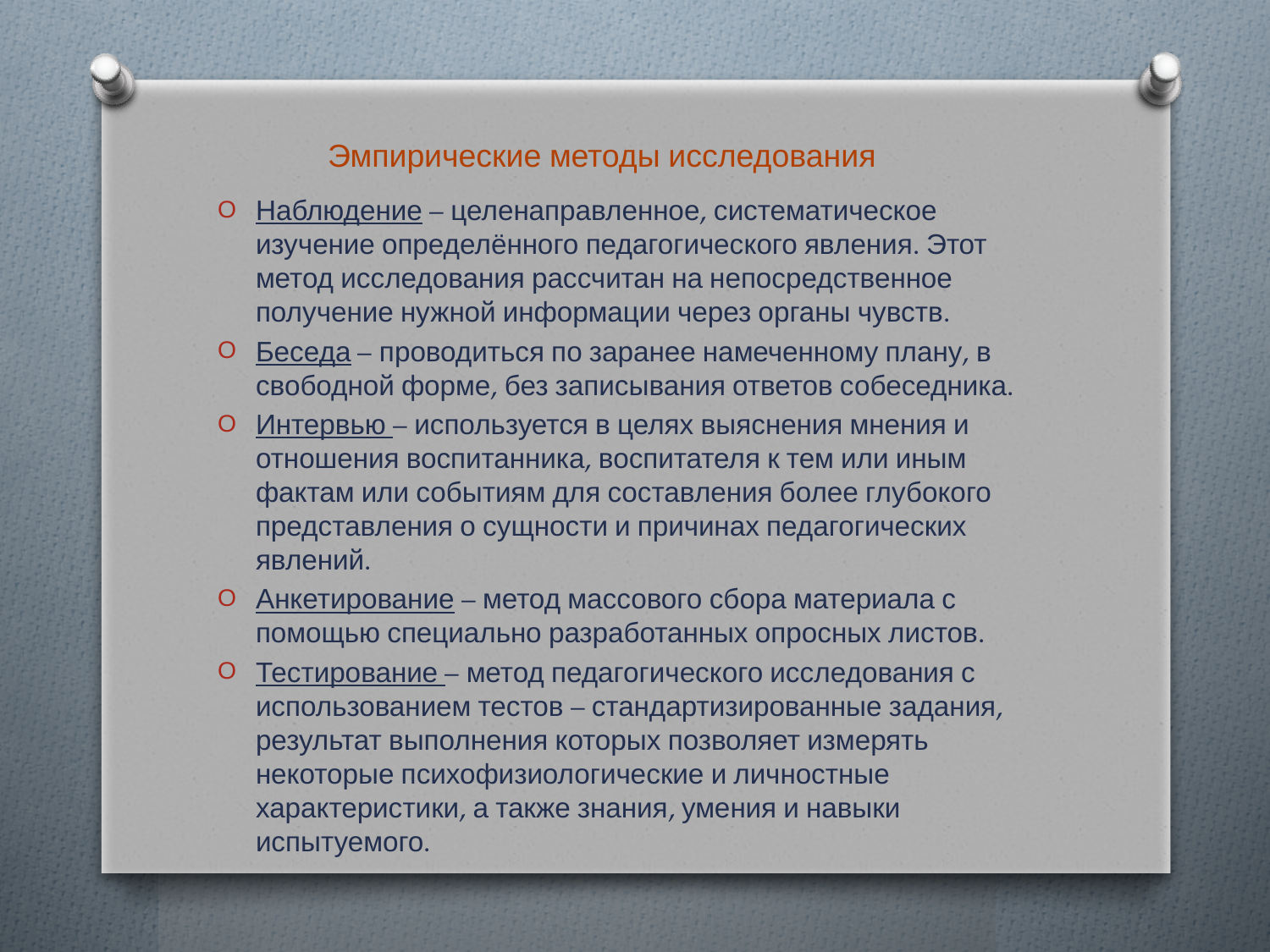

# Эмпирические методы исследования
Наблюдение – целенаправленное, систематическое изучение определённого педагогического явления. Этот метод исследования рассчитан на непосредственное получение нужной информации через органы чувств.
Беседа – проводиться по заранее намеченному плану, в свободной форме, без записывания ответов собеседника.
Интервью – используется в целях выяснения мнения и отношения воспитанника, воспитателя к тем или иным фактам или событиям для составления более глубокого представления о сущности и причинах педагогических явлений.
Анкетирование – метод массового сбора материала с помощью специально разработанных опросных листов.
Тестирование – метод педагогического исследования с использованием тестов – стандартизированные задания, результат выполнения которых позволяет измерять некоторые психофизиологические и личностные характеристики, а также знания, умения и навыки испытуемого.